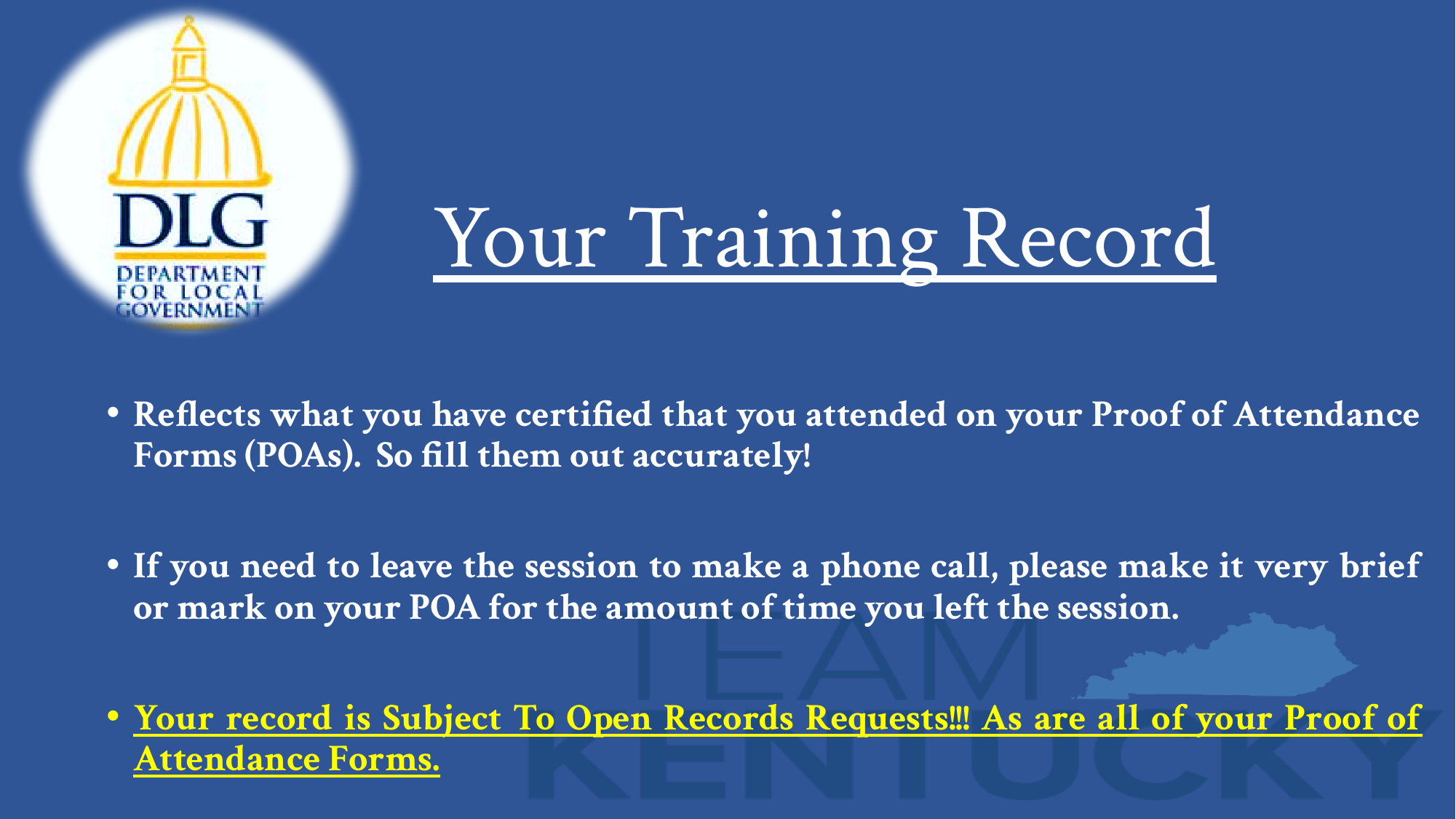

# Your Training Record

Reflects what you have certified that you attended on your Proof of Attendance Forms (POAs).  So fill them out accurately!

If you need to leave the session to make a phone call, please make it very brief or mark on your POA for the amount of time you left the session.

Your record is Subject To Open Records Requests!!! As are all of your Proof of Attendance Forms.